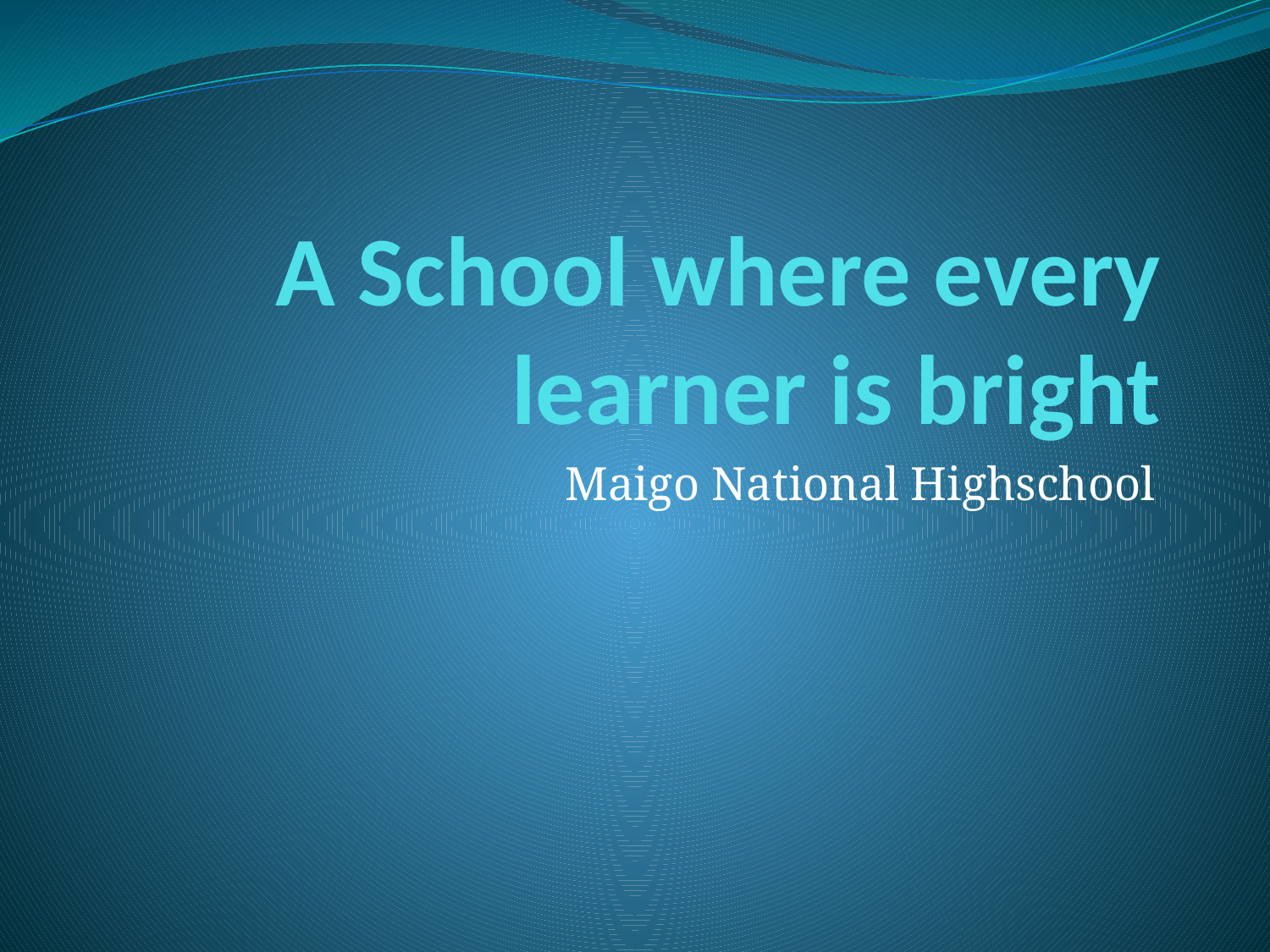

# A School where every learner is bright
Maigo National Highschool